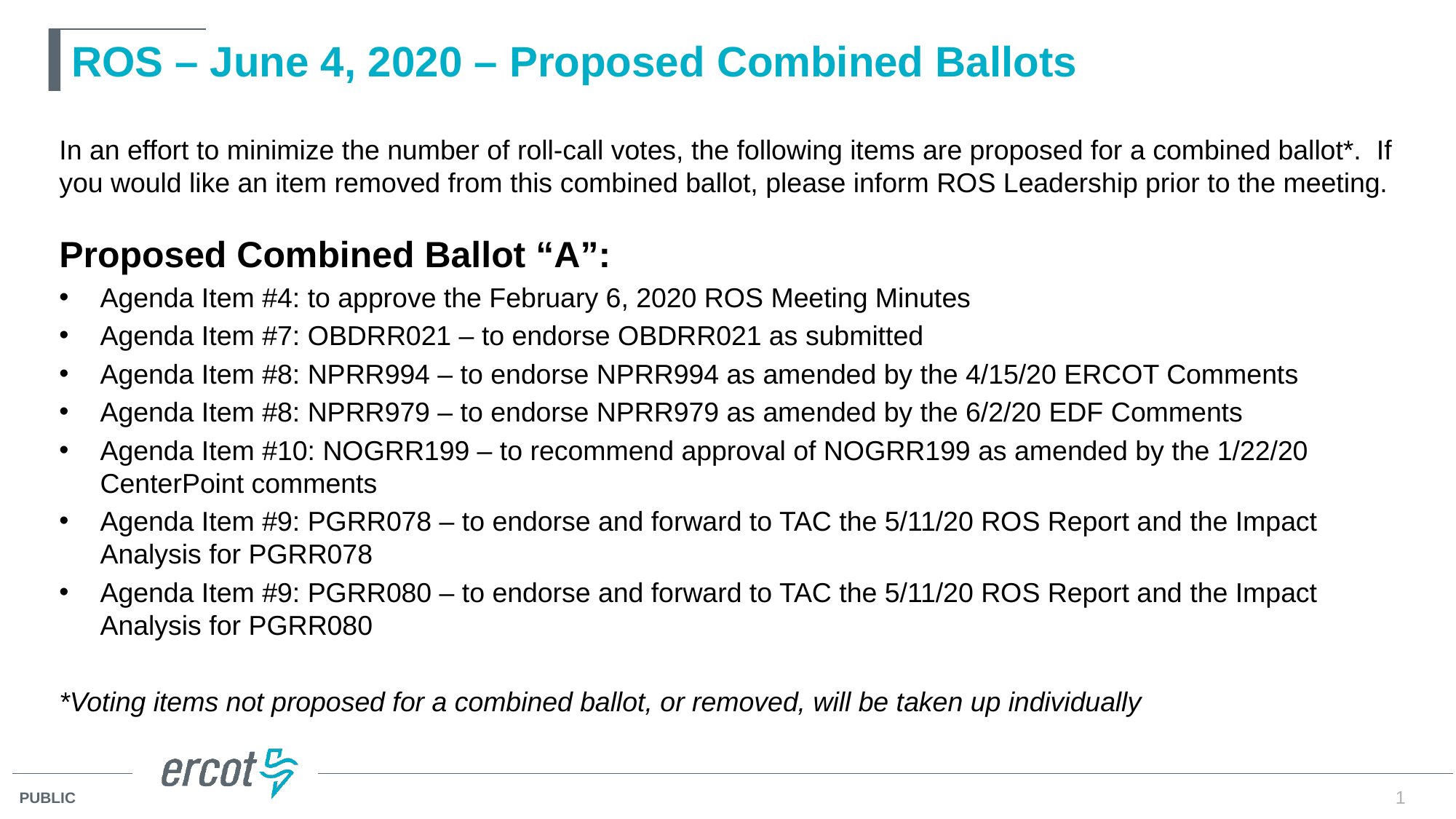

# ROS – June 4, 2020 – Proposed Combined Ballots
In an effort to minimize the number of roll-call votes, the following items are proposed for a combined ballot*.  If you would like an item removed from this combined ballot, please inform ROS Leadership prior to the meeting.

Proposed Combined Ballot “A”:
Agenda Item #4: to approve the February 6, 2020 ROS Meeting Minutes
Agenda Item #7: OBDRR021 – to endorse OBDRR021 as submitted
Agenda Item #8: NPRR994 – to endorse NPRR994 as amended by the 4/15/20 ERCOT Comments
Agenda Item #8: NPRR979 – to endorse NPRR979 as amended by the 6/2/20 EDF Comments
Agenda Item #10: NOGRR199 – to recommend approval of NOGRR199 as amended by the 1/22/20 CenterPoint comments
Agenda Item #9: PGRR078 – to endorse and forward to TAC the 5/11/20 ROS Report and the Impact Analysis for PGRR078
Agenda Item #9: PGRR080 – to endorse and forward to TAC the 5/11/20 ROS Report and the Impact Analysis for PGRR080

*Voting items not proposed for a combined ballot, or removed, will be taken up individually

1